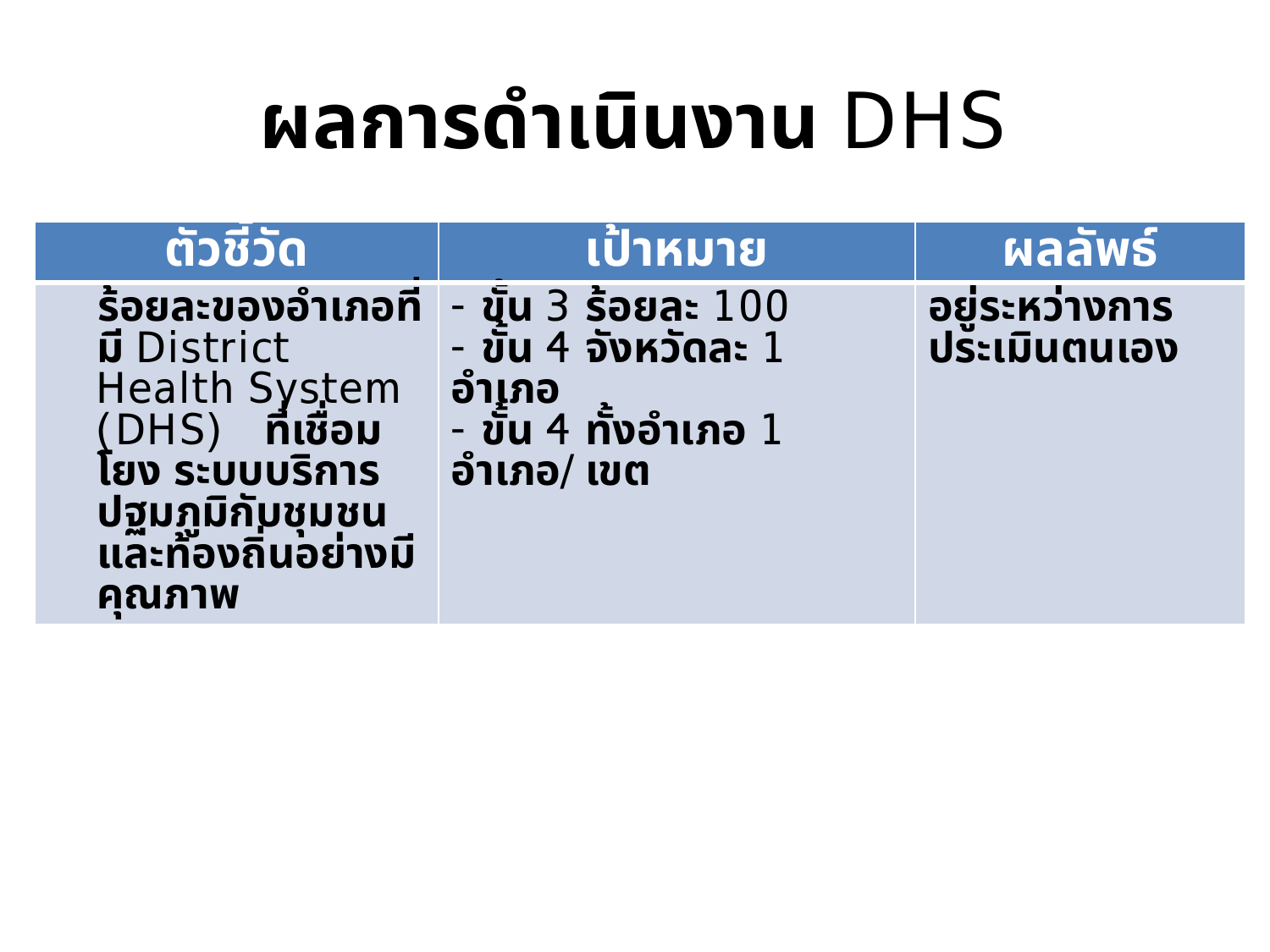

# ผลการดำเนินงาน DHS
| ตัวชี้วัด | เป้าหมาย | ผลลัพธ์ |
| --- | --- | --- |
| ร้อยละของอำเภอที่มี District Health System (DHS) ที่เชื่อมโยง ระบบบริการปฐมภูมิกับชุมชนและท้องถิ่นอย่างมีคุณภาพ | - ขั้น 3 ร้อยละ 100 - ขั้น 4 จังหวัดละ 1 อำเภอ - ขั้น 4 ทั้งอำเภอ 1 อำเภอ/เขต | อยู่ระหว่างการประเมินตนเอง |